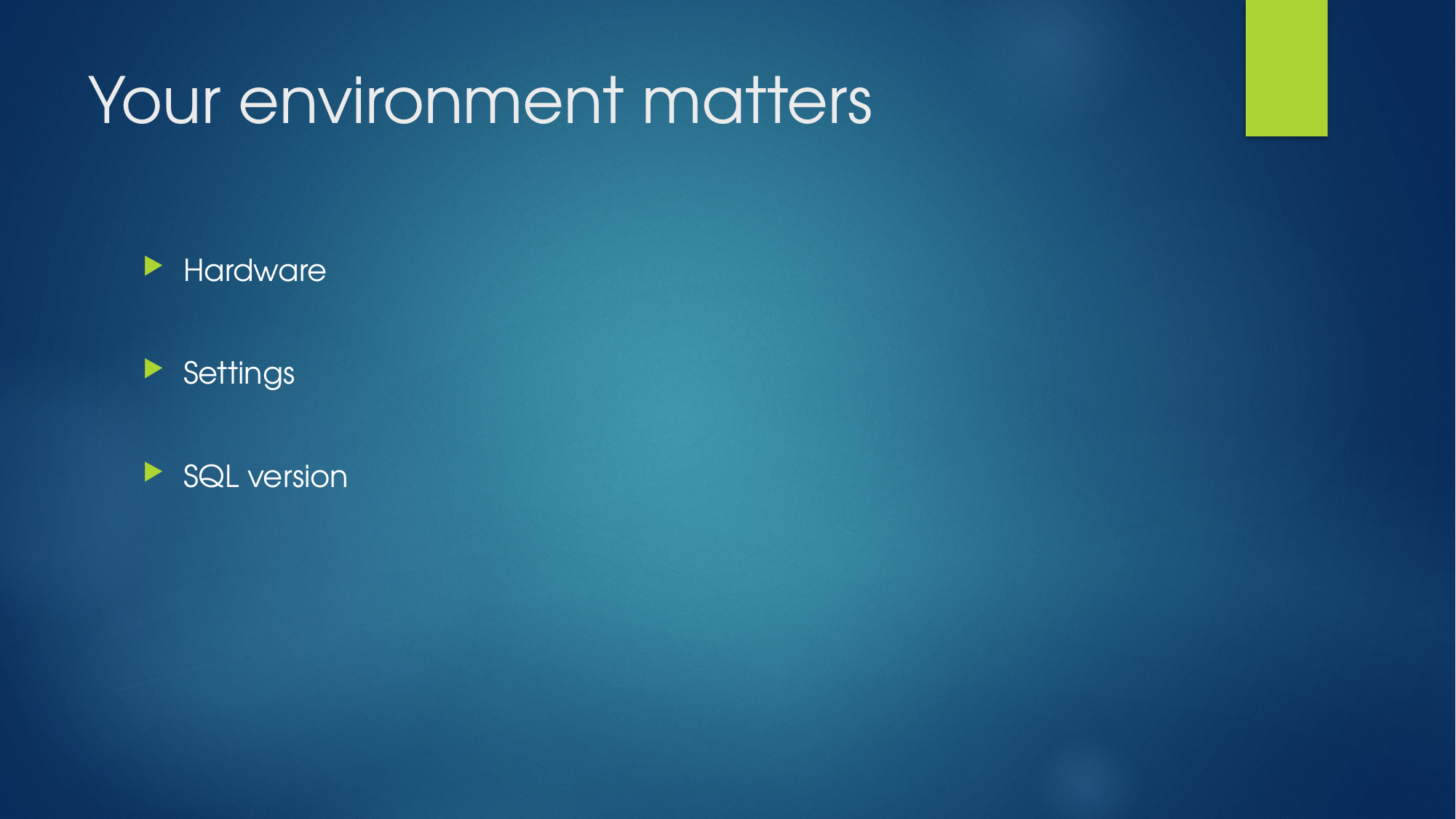

# Your environment matters
Hardware

Settings

SQL version